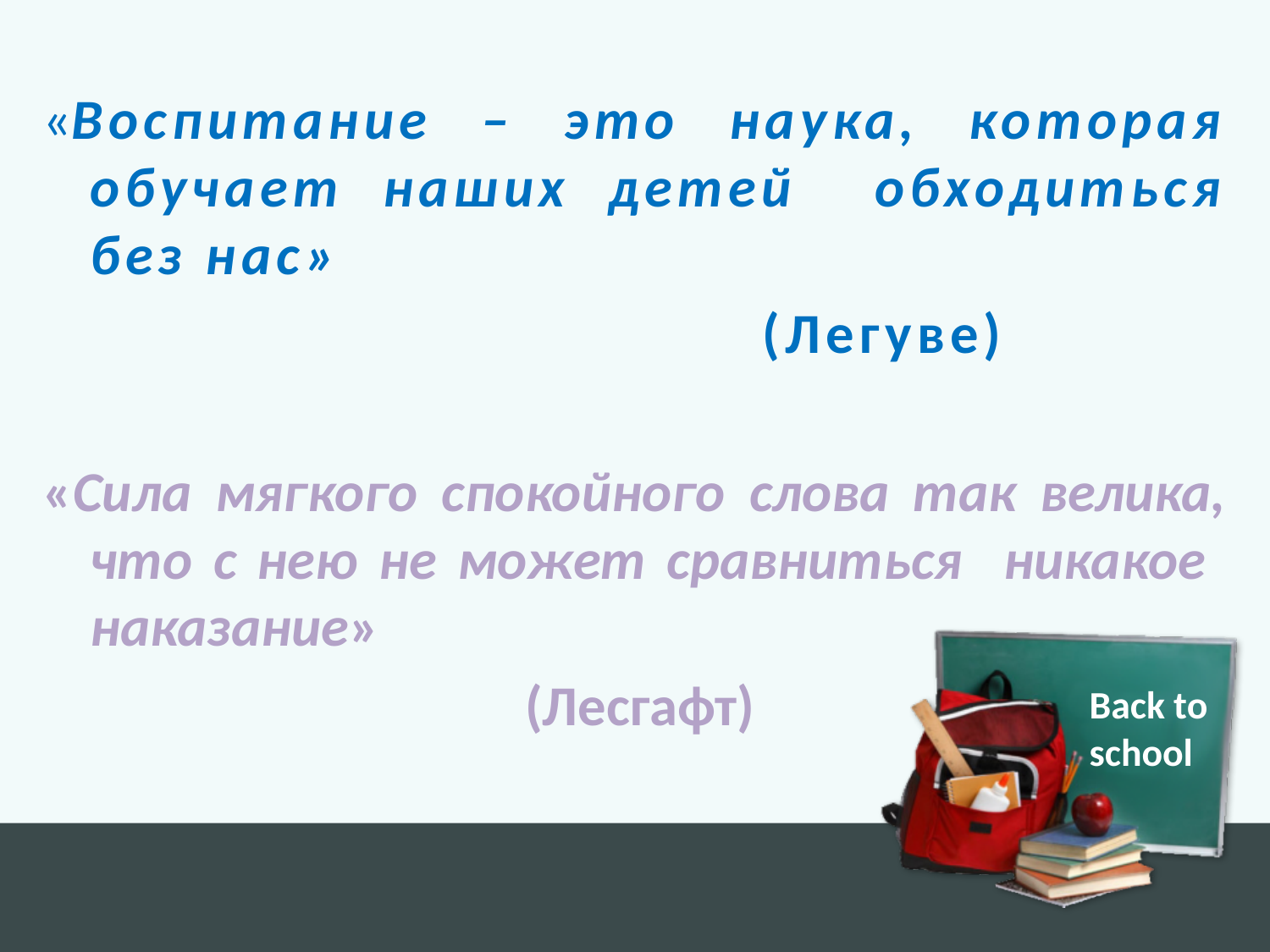

«Воспитание – это наука, которая обучает наших детей  обходиться без нас»
                                        (Легуве)

«Сила мягкого спокойного слова так велика, что с нею не может сравниться  никакое  наказание»
                                      (Лесгафт)
Back to
school